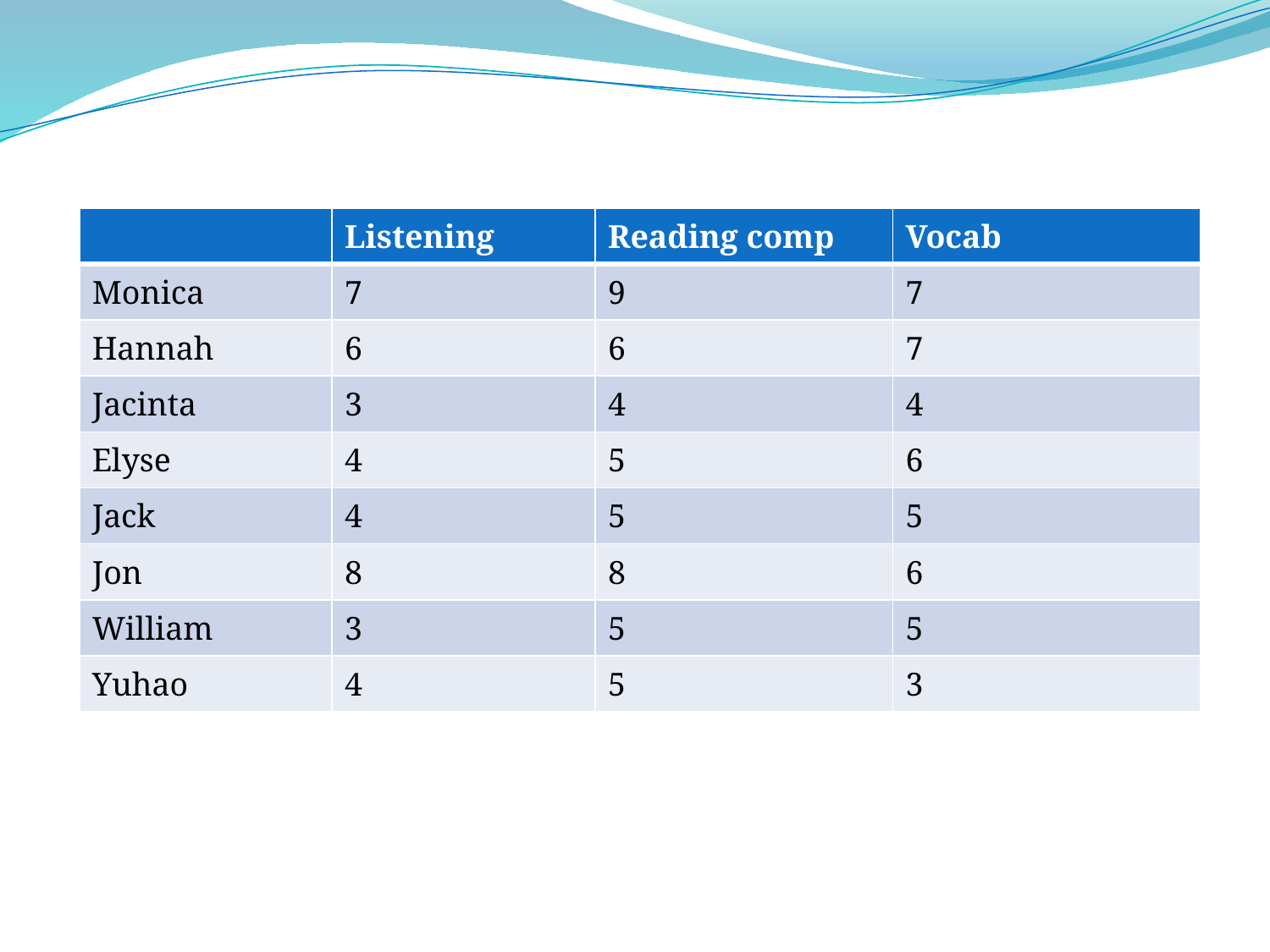

|  | Listening | Reading comp | Vocab |
| --- | --- | --- | --- |
| Monica | 7 | 9 | 7 |
| Hannah | 6 | 6 | 7 |
| Jacinta | 3 | 4 | 4 |
| Elyse | 4 | 5 | 6 |
| Jack | 4 | 5 | 5 |
| Jon | 8 | 8 | 6 |
| William | 3 | 5 | 5 |
| Yuhao | 4 | 5 | 3 |